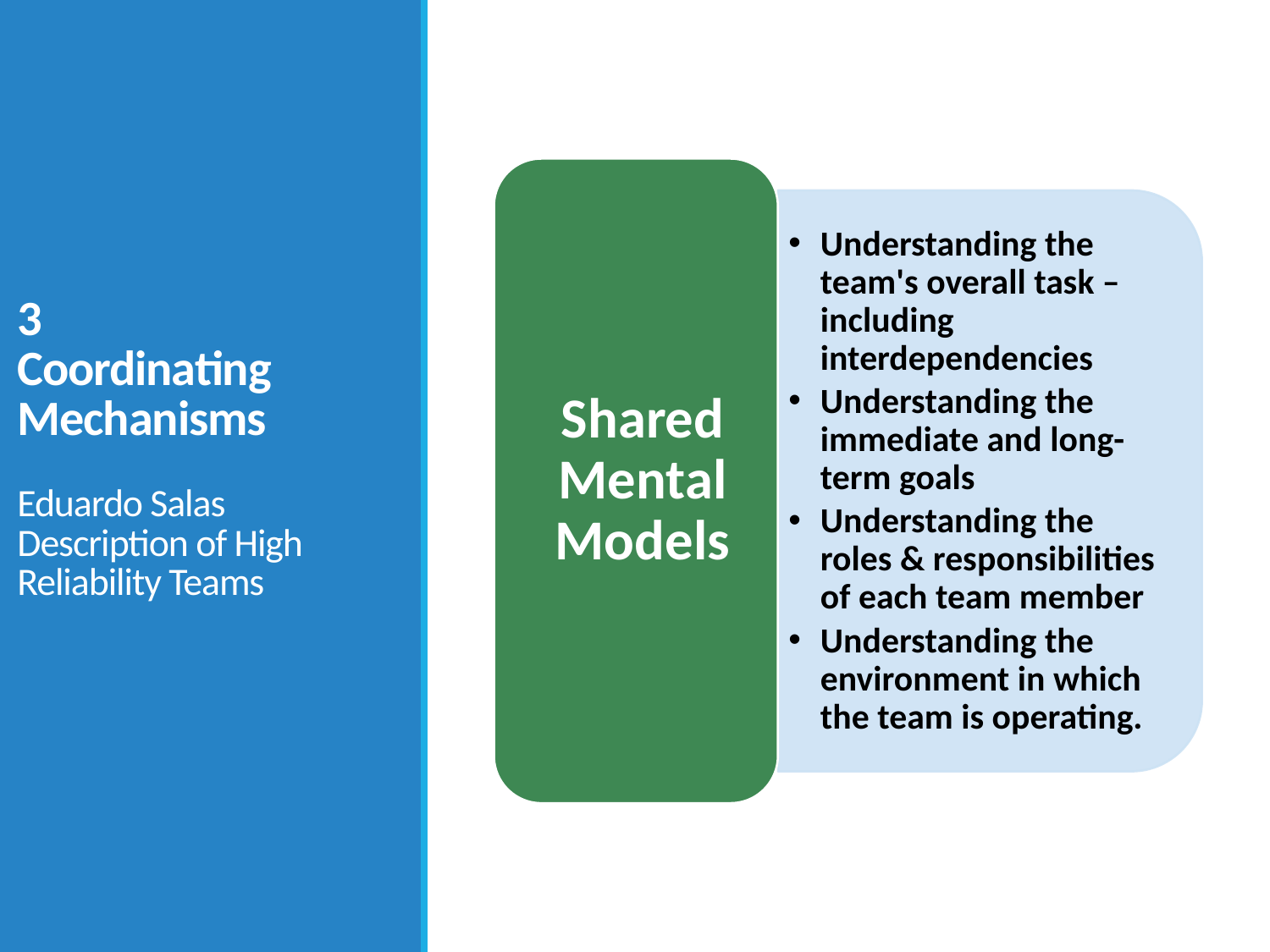

# 3 Coordinating Mechanisms Eduardo Salas Description of High Reliability Teams
Understanding the team's overall task – including interdependencies
Understanding the immediate and long-term goals
Understanding the roles & responsibilities of each team member
Understanding the environment in which the team is operating.
Shared Mental Models